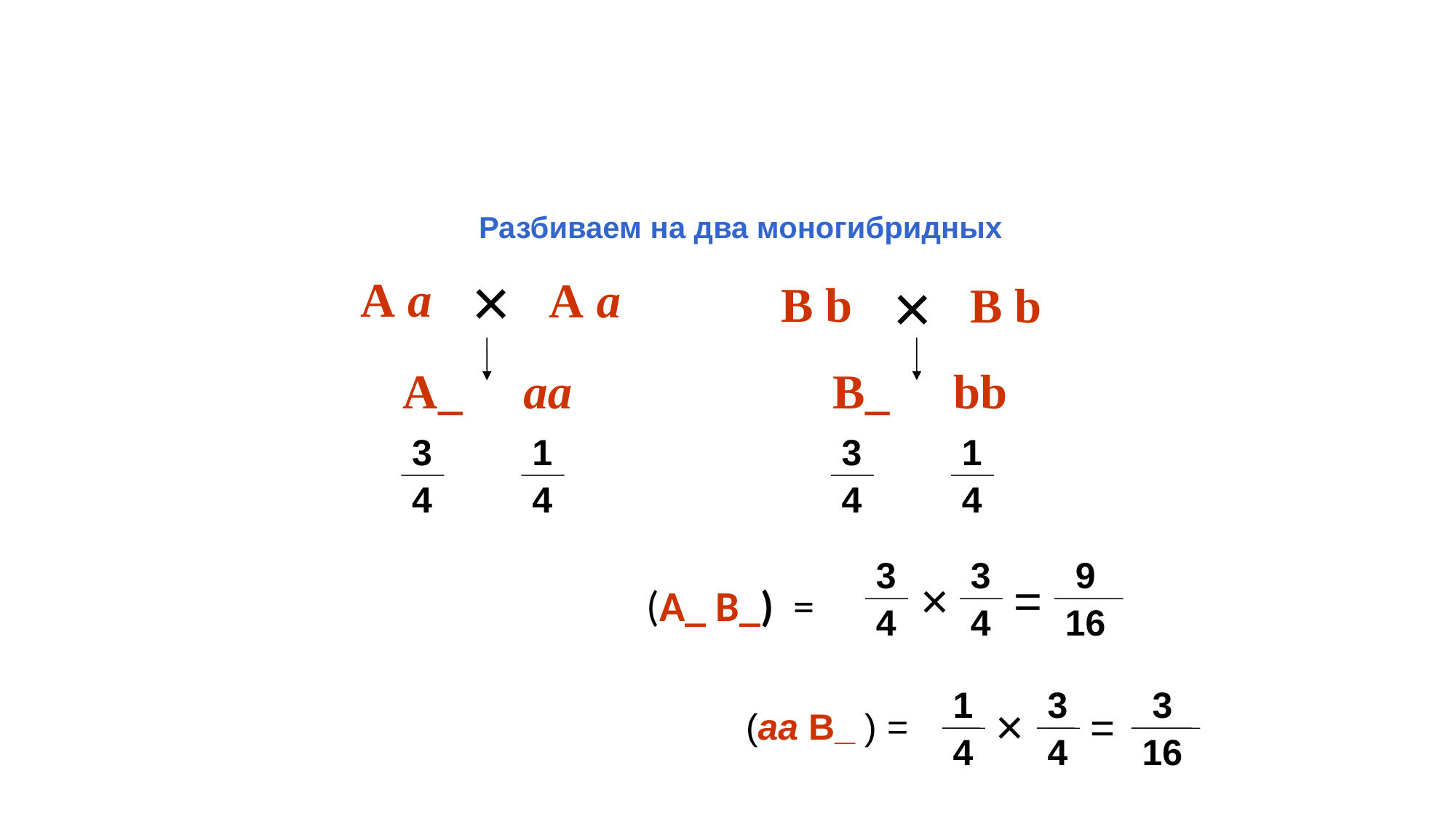

Разбиваем на два моногибридных
×
А a
А a
A_
аа
3
4

1
4

×
B b
B b

B_
bb
3
4

1
4

3
4

3
4

 9
16

×
=
 (A_ B_)  =
1
4

3
4

 3
16

×
=
   (аа B_ ) =